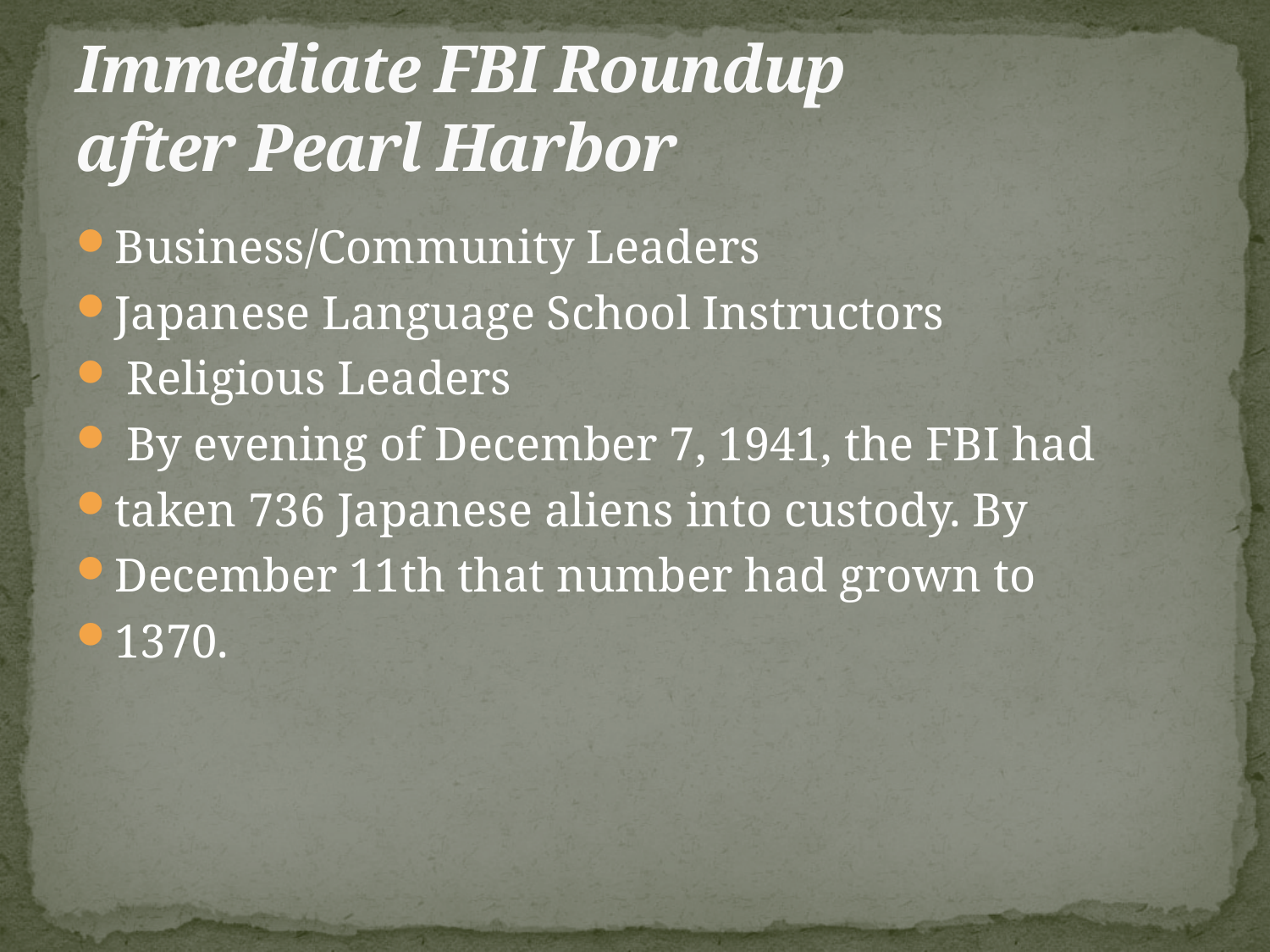

# Immediate FBI Roundup after Pearl Harbor
Business/Community Leaders
Japanese Language School Instructors
 Religious Leaders
 By evening of December 7, 1941, the FBI had
taken 736 Japanese aliens into custody. By
December 11th that number had grown to
1370.